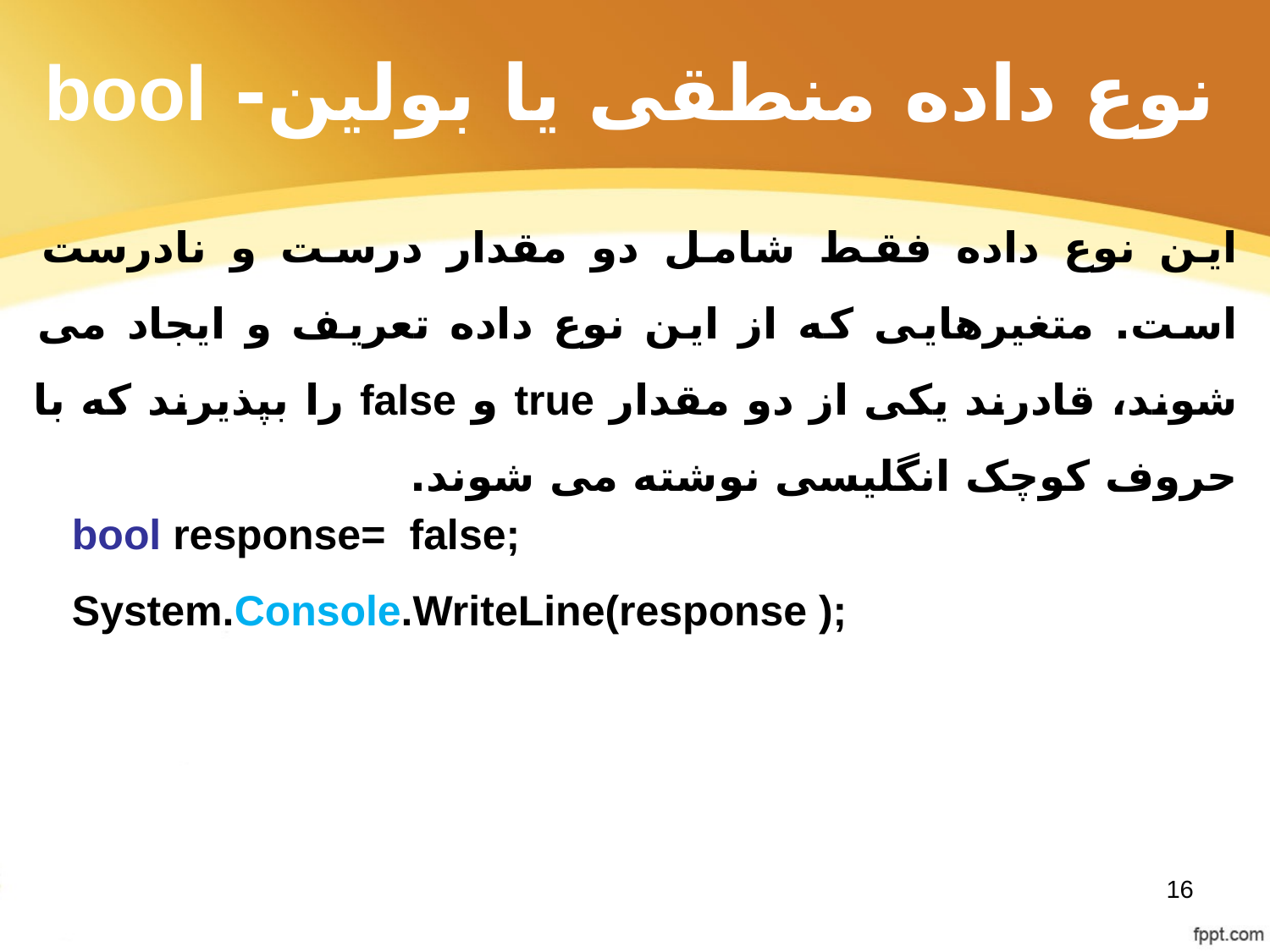

# نوع داده منطقی یا بولین- bool
این نوع داده فقط شامل دو مقدار درست و نادرست است. متغیرهایی که از این نوع داده تعریف و ایجاد می شوند، قادرند یکی از دو مقدار true و false را بپذیرند که با حروف کوچک انگلیسی نوشته می شوند.
bool response=  false;
System.Console.WriteLine(response );
16